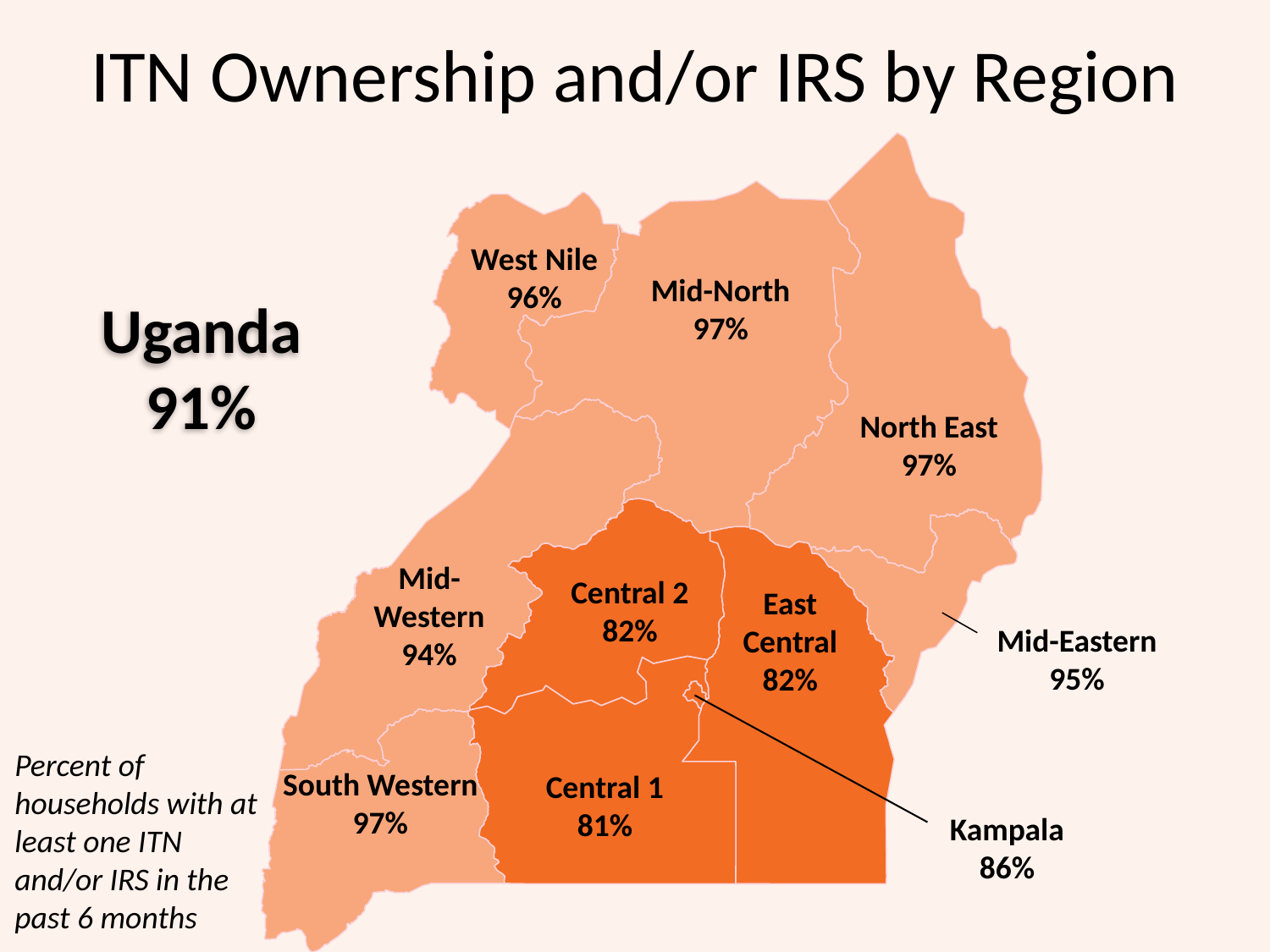

# ITN Ownership and/or IRS by Region

West Nile
96%

Uganda
91%
Mid-North
97%

North East
97%

Mid-Western
94%

Central 2
82%

East Central
82%

Mid-Eastern
95%

Percent of households with at least one ITN and/or IRS in the past 6 months
South Western
97%

Central 1
81%

Kampala
86%